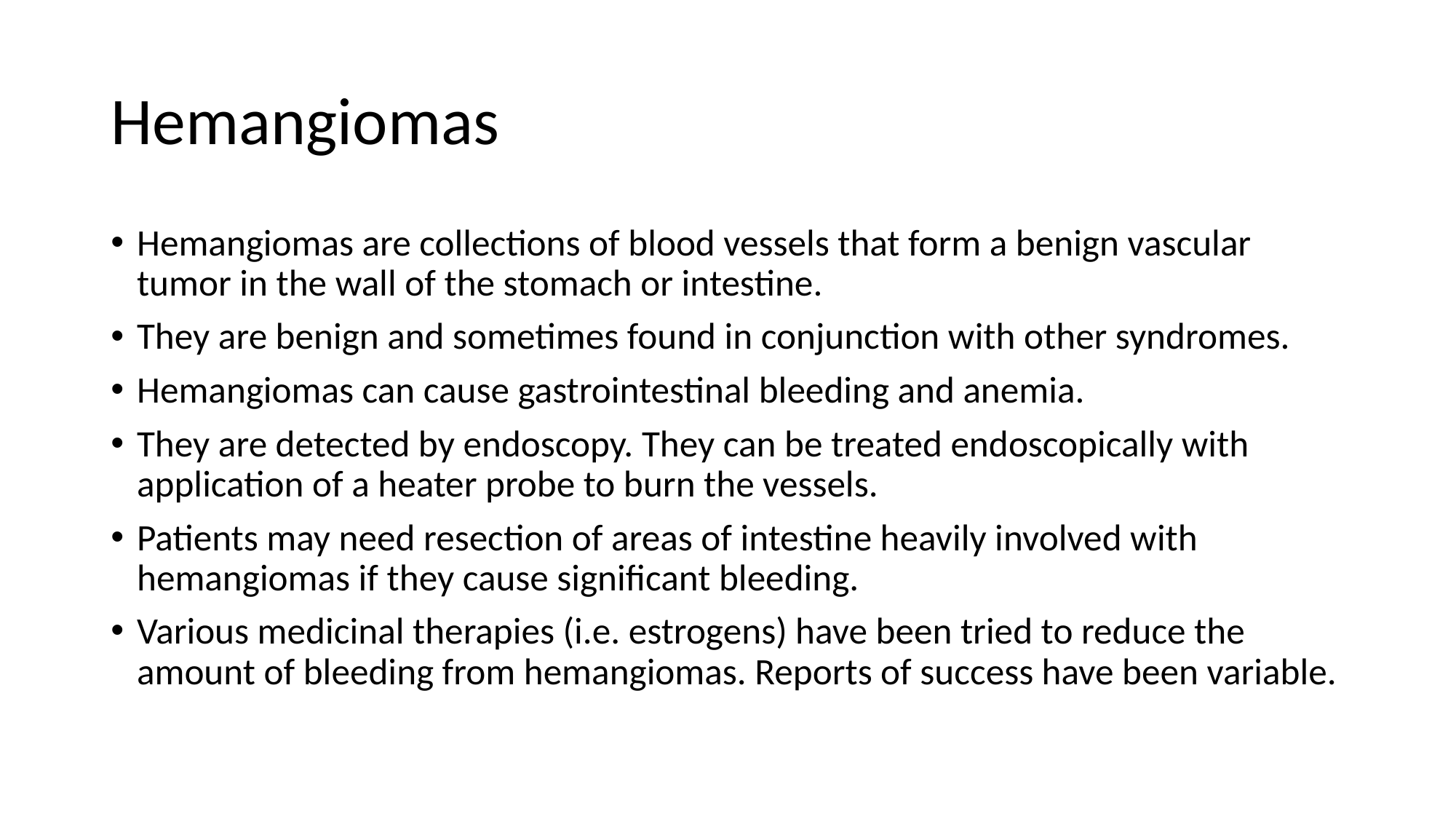

# Hemangiomas
Hemangiomas are collections of blood vessels that form a benign vascular tumor in the wall of the stomach or intestine.
They are benign and sometimes found in conjunction with other syndromes.
Hemangiomas can cause gastrointestinal bleeding and anemia.
They are detected by endoscopy. They can be treated endoscopically with application of a heater probe to burn the vessels.
Patients may need resection of areas of intestine heavily involved with hemangiomas if they cause significant bleeding.
Various medicinal therapies (i.e. estrogens) have been tried to reduce the amount of bleeding from hemangiomas. Reports of success have been variable.